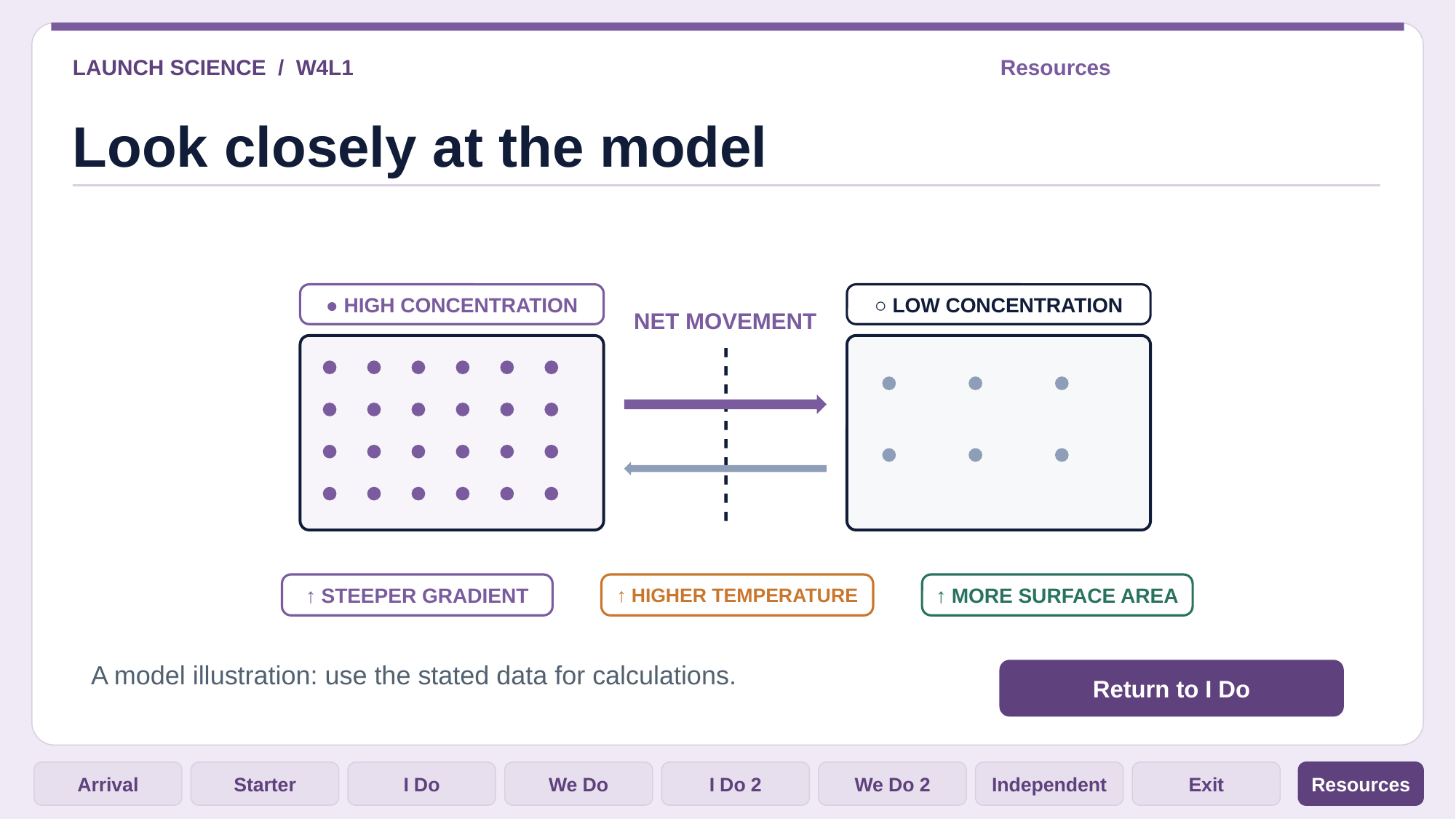

LAUNCH SCIENCE  /  W4L1
Resources
Look closely at the model

● HIGH CONCENTRATION
○ LOW CONCENTRATION
NET MOVEMENT

↑ STEEPER GRADIENT
↑ HIGHER TEMPERATURE
↑ MORE SURFACE AREA
A model illustration: use the stated data for calculations.
Return to I Do
Arrival
Starter
I Do
We Do
I Do 2
We Do 2
Independent
Exit
Resources